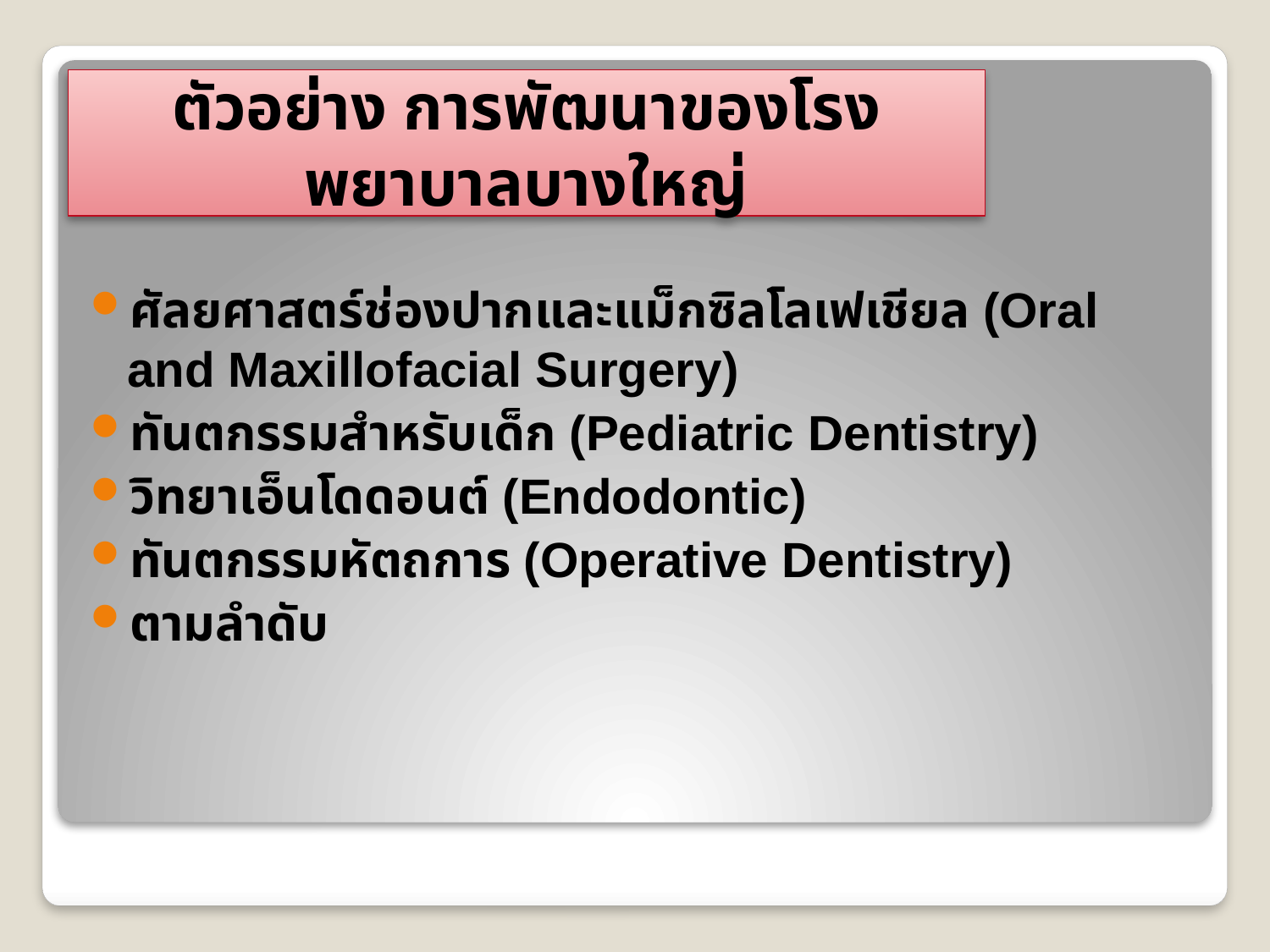

# ตัวอย่าง การพัฒนาของโรงพยาบาลบางใหญ่
ศัลยศาสตร์ช่องปากและแม็กซิลโลเฟเชียล (Oral and Maxillofacial Surgery)
ทันตกรรมสำหรับเด็ก (Pediatric Dentistry)
วิทยาเอ็นโดดอนต์ (Endodontic)
ทันตกรรมหัตถการ (Operative Dentistry)
ตามลำดับ